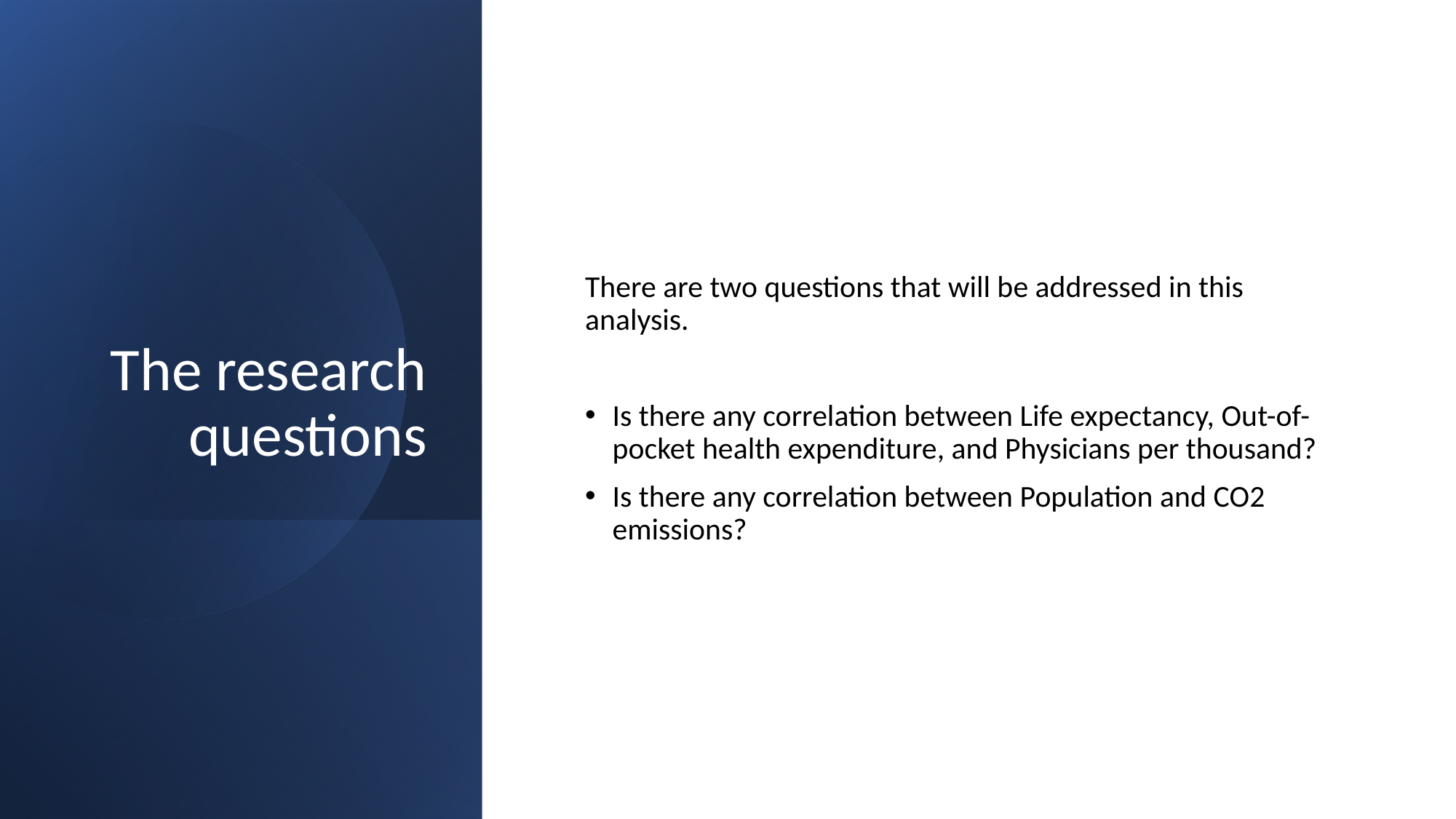

# The research questions
There are two questions that will be addressed in this analysis.

Is there any correlation between Life expectancy, Out-of-pocket health expenditure, and Physicians per thousand?
Is there any correlation between Population and CO2 emissions?